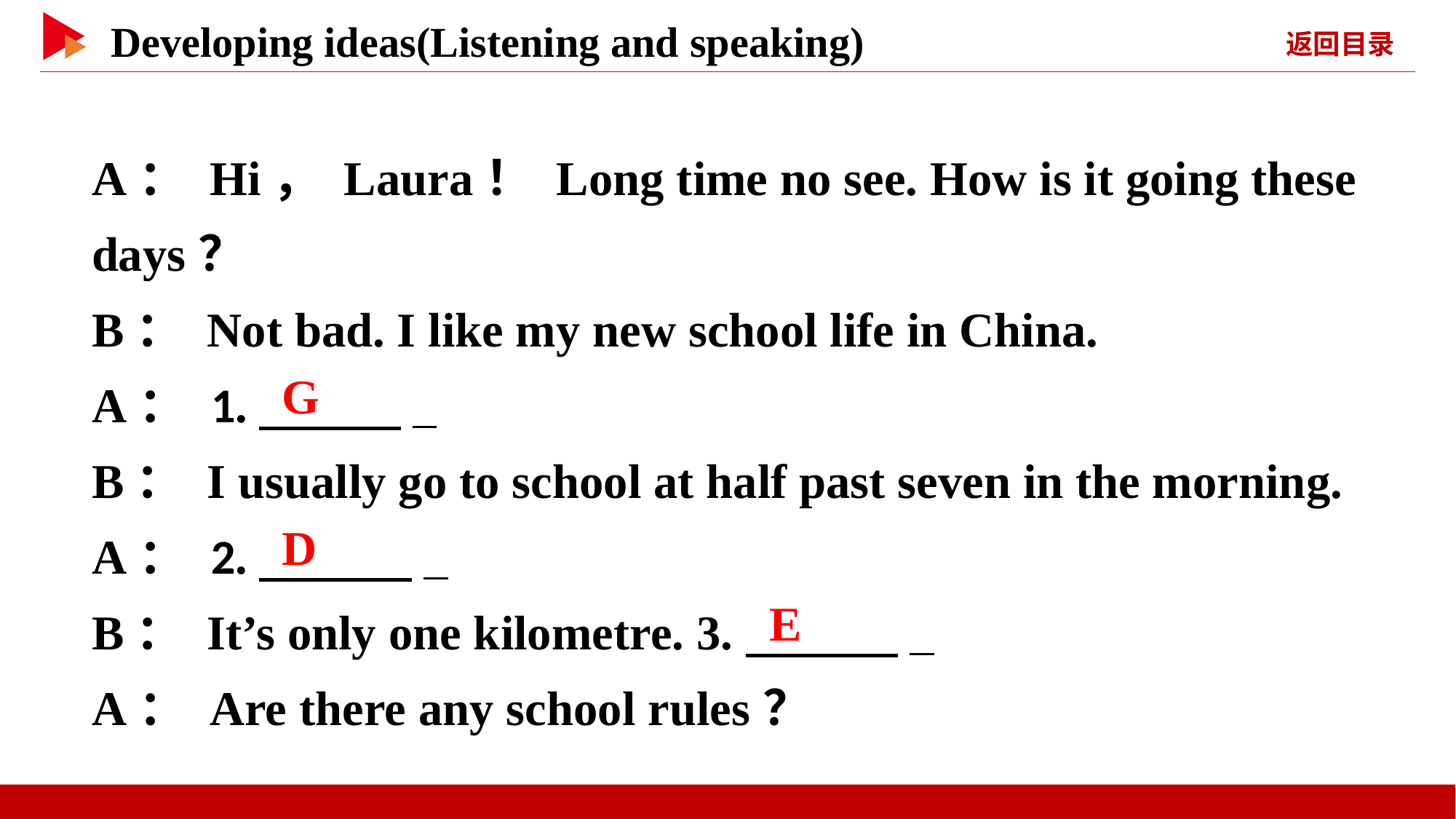

A： Hi， Laura！ Long time no see. How is it going these days？
B： Not bad. I like my new school life in China.
A： 1.　  　  _
B： I usually go to school at half past seven in the morning.
A： 2.　  　   _
B： It’s only one kilometre. 3.　  　   _
A： Are there any school rules？
　G
　D
　E